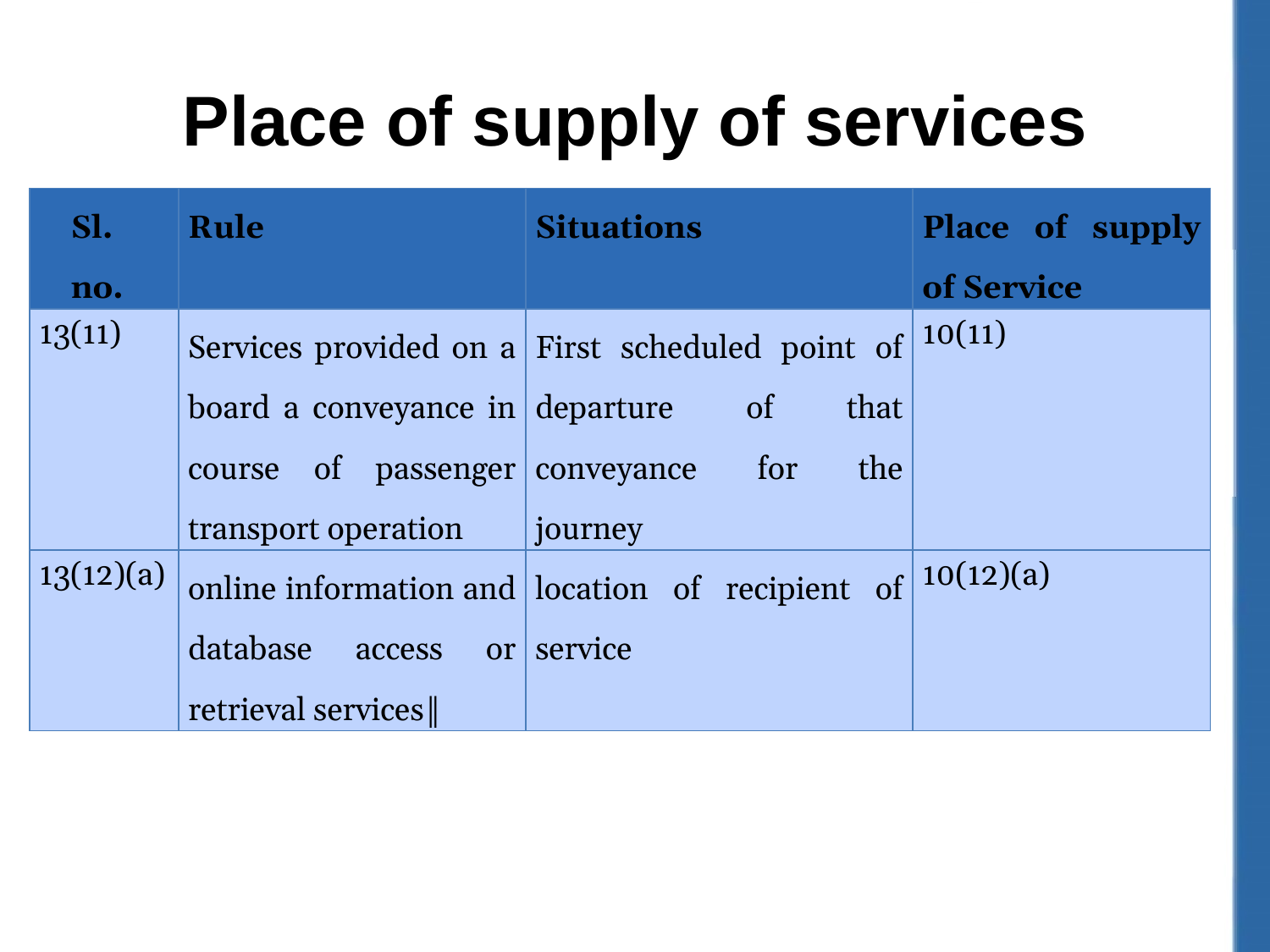

# Place of supply of services
| Sl. no. | Rule | Situations | Place of supply of Service |
| --- | --- | --- | --- |
| 13(11) | Services provided on a board a conveyance in course of passenger transport operation | First scheduled point of departure of that conveyance for the journey | 10(11) |
| 13(12)(a) | online information and database access or retrieval services‖ | location of recipient of service | 10(12)(a) |